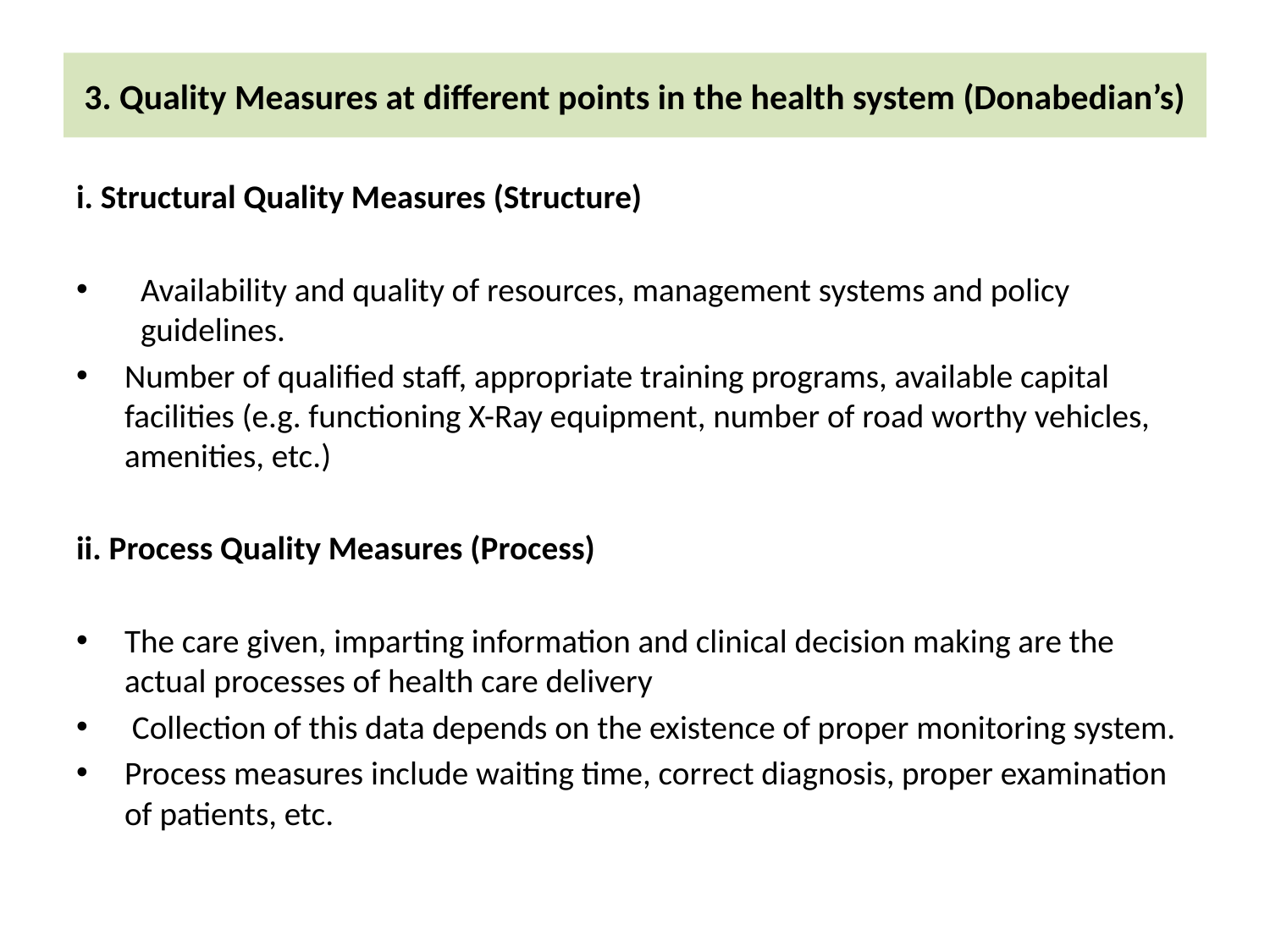

# 3. Quality Measures at different points in the health system (Donabedian’s)
i. Structural Quality Measures (Structure)

Availability and quality of resources, management systems and policy guidelines.
Number of qualified staff, appropriate training programs, available capital facilities (e.g. functioning X-Ray equipment, number of road worthy vehicles, amenities, etc.)

ii. Process Quality Measures (Process)

The care given, imparting information and clinical decision making are the actual processes of health care delivery
 Collection of this data depends on the existence of proper monitoring system.
Process measures include waiting time, correct diagnosis, proper examination of patients, etc.